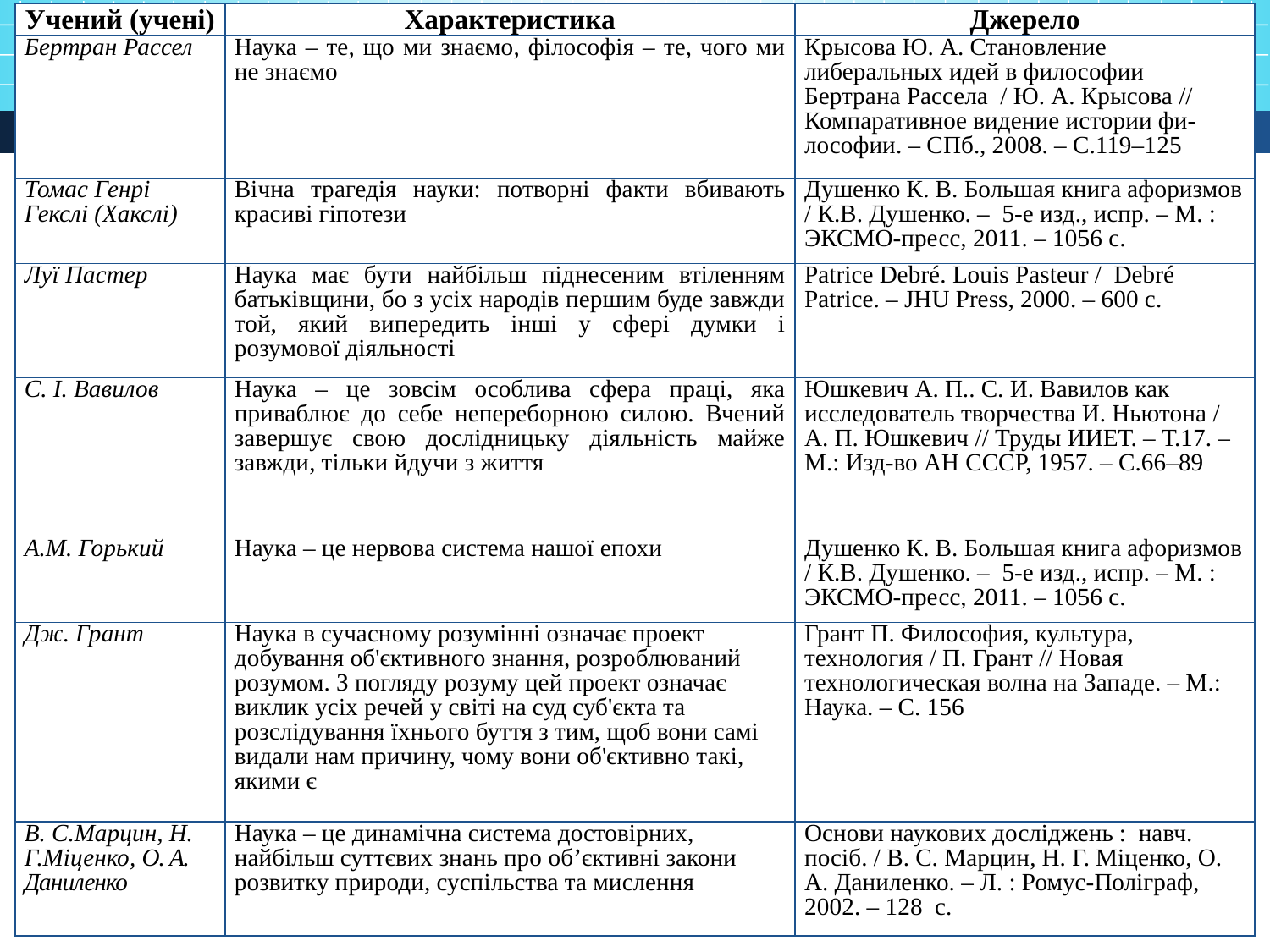

| Учений (учені) | Характеристика | Джерело |
| --- | --- | --- |
| Бертран Рассел | Наука – те, що ми знаємо, філософія – те, чого ми не знаємо | Крысова Ю. А. Становление либеральных идей в философии Бертрана Рассела / Ю. А. Крысова // Компаративное видение истории фи-лософии. – СПб., 2008. – С.119–125 |
| Томас Генрі Гекслі (Хакслі) | Вічна трагедія науки: потворні факти вбивають красиві гіпотези | Душенко К. В. Большая книга афоризмов / К.В. Душенко. – 5-е изд., испр. – М. : ЭКСМО-пресс, 2011. – 1056 с. |
| Луї Пастер | Наука має бути найбільш піднесеним втіленням батьківщини, бо з усіх народів першим буде завжди той, який випередить інші у сфері думки і розумової діяльності | Patrice Debré. Louis Pasteur / Debré Patrice. – JHU Press, 2000. – 600 с. |
| С. І. Вавилов | Наука – це зовсім особлива сфера праці, яка приваблює до себе непереборною силою. Вчений завершує свою дослідницьку діяльність майже завжди, тільки йдучи з життя | Юшкевич А. П.. С. И. Вавилов как исследователь творчества И. Ньютона / А. П. Юшкевич // Труды ИИЕТ. – Т.17. – М.: Изд-во АН СССР, 1957. – С.66–89 |
| А.М. Горький | Наука – це нервова система нашої епохи | Душенко К. В. Большая книга афоризмов / К.В. Душенко. – 5-е изд., испр. – М. : ЭКСМО-пресс, 2011. – 1056 с. |
| Дж. Грант | Наука в сучасному розумінні означає проект добування об'єктивного знання, розроблюваний розумом. З погляду розуму цей проект означає виклик усіх речей у світі на суд суб'єкта та розслідування їхнього буття з тим, щоб вони самі видали нам причину, чому вони об'єктивно такі, якими є | Грант П. Философия, культура, технология / П. Грант // Новая технологическая волна на Западе. – М.: Наука. – С. 156 |
| В. С.Марцин, Н. Г.Міценко, О. А. Даниленко | Наука – це динамічна система достовірних, найбільш суттєвих знань про об’єктивні закони розвитку природи, суспільства та мислення | Основи наукових досліджень : навч. посіб. / В. С. Марцин, Н. Г. Міценко, О. А. Даниленко. – Л. : Ромус-Поліграф, 2002. – 128 c. |